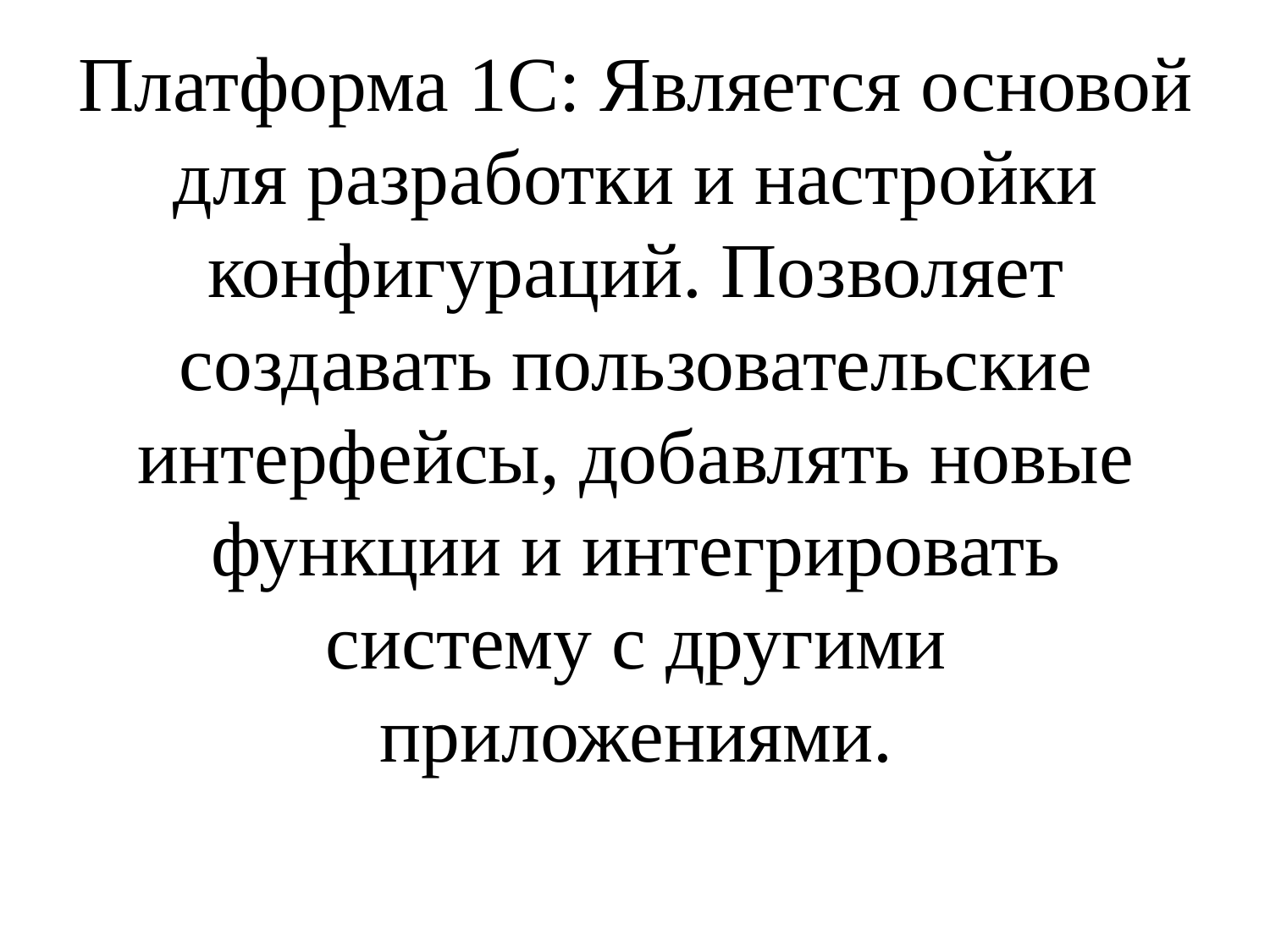

# Платформа 1С: Является основой для разработки и настройки конфигураций. Позволяет создавать пользовательские интерфейсы, добавлять новые функции и интегрировать систему с другими приложениями.